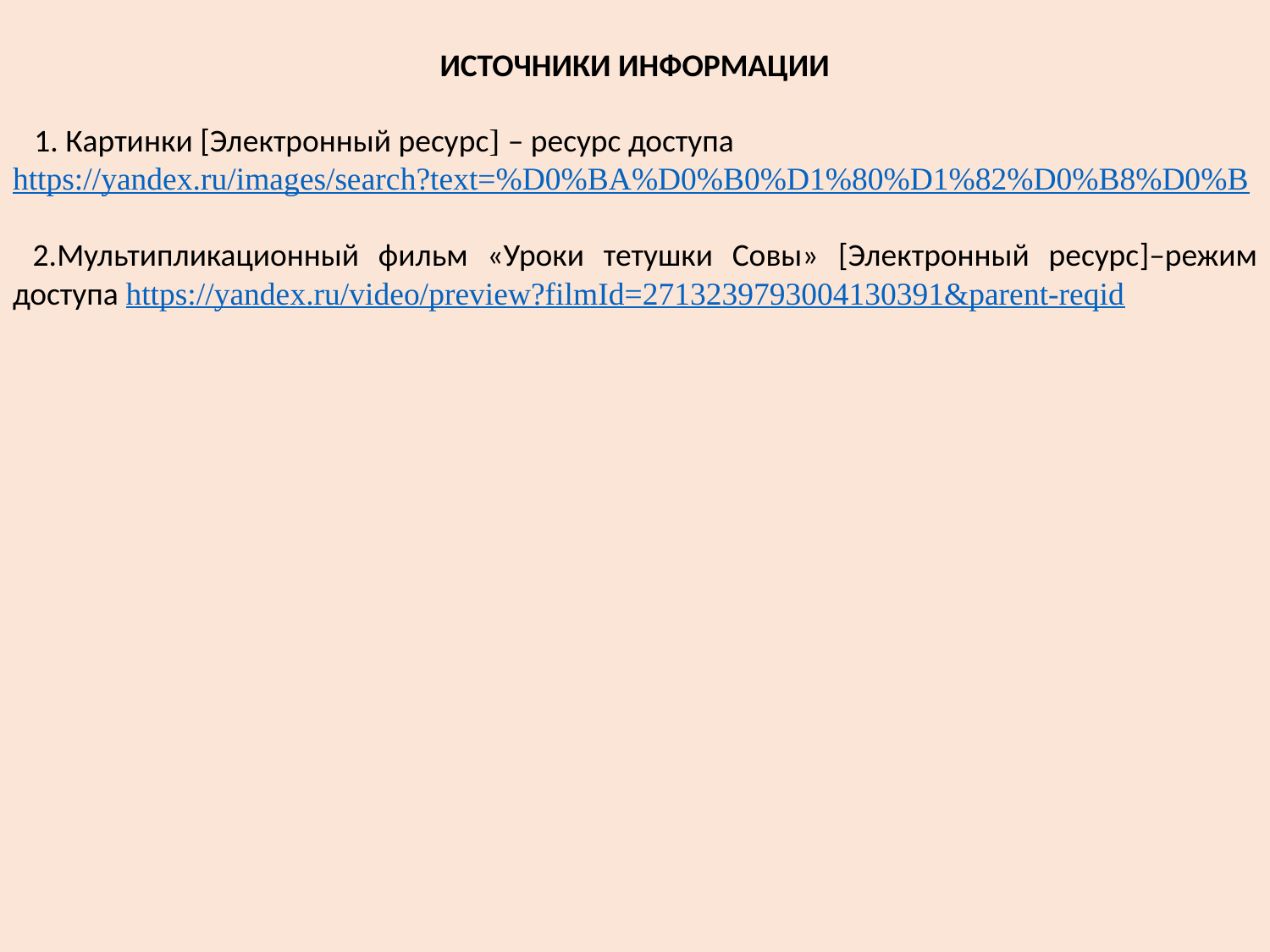

ИСТОЧНИКИ ИНФОРМАЦИИ

   1. Картинки [Электронный ресурс] – ресурс доступа
https://yandex.ru/images/search?text=%D0%BA%D0%B0%D1%80%D1%82%D0%B8%D0%B

 2.Мультипликационный фильм «Уроки тетушки Совы» [Электронный ресурс]–режим доступа https://yandex.ru/video/preview?filmId=2713239793004130391&parent-reqid